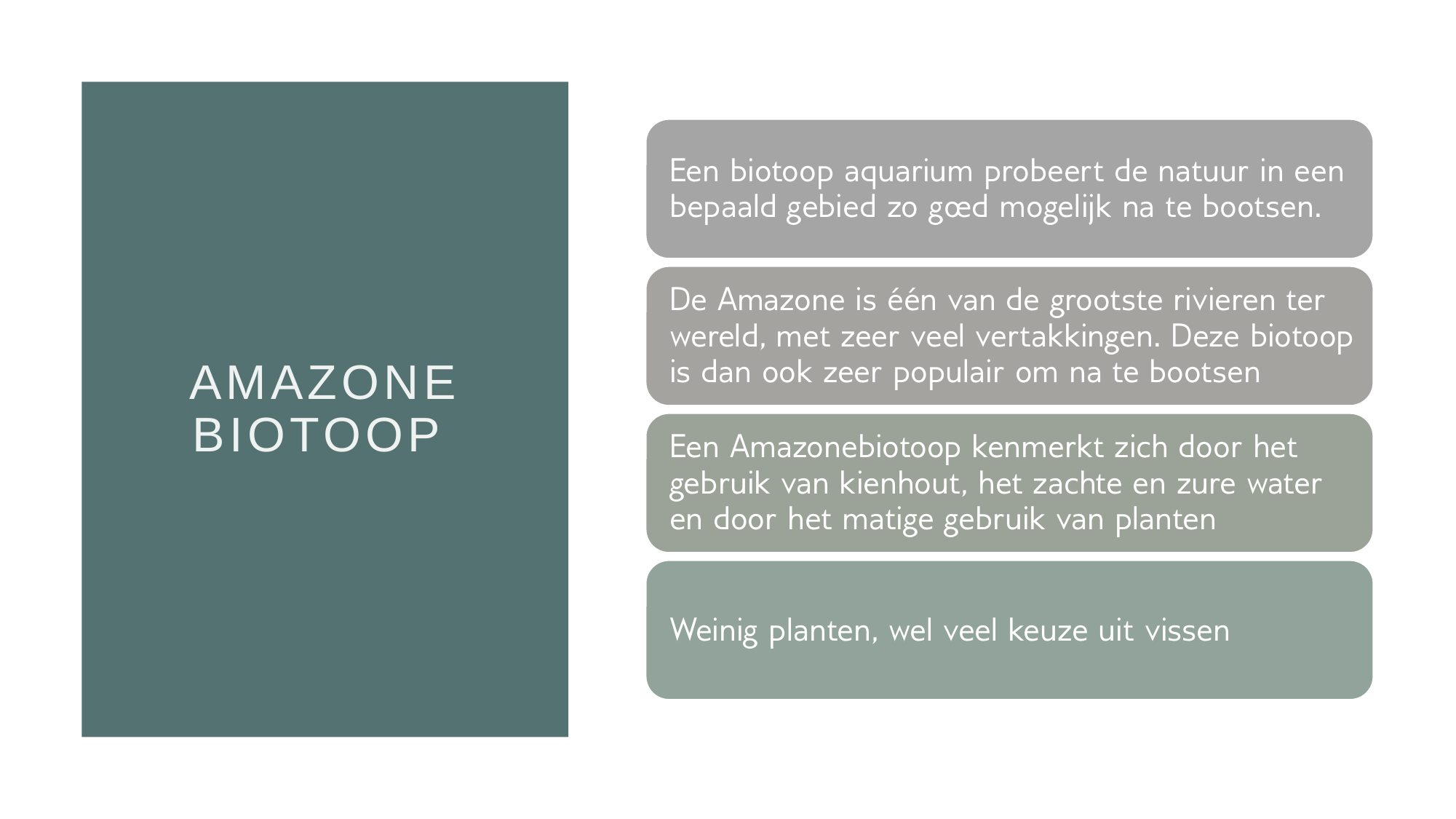

Een biotoop aquarium probeert de natuur in een bepaald gebied zo goed mogelijk na te bootsen.
De Amazone is één van de grootste rivieren ter wereld, met zeer veel vertakkingen. Deze biotoop is dan ook zeer populair om na te bootsen
Een Amazonebiotoop kenmerkt zich door het gebruik van kienhout, het zachte en zure water en door het matige gebruik van planten
Weinig planten, wel veel keuze uit vissen
# AMAZONE BIOTOOP